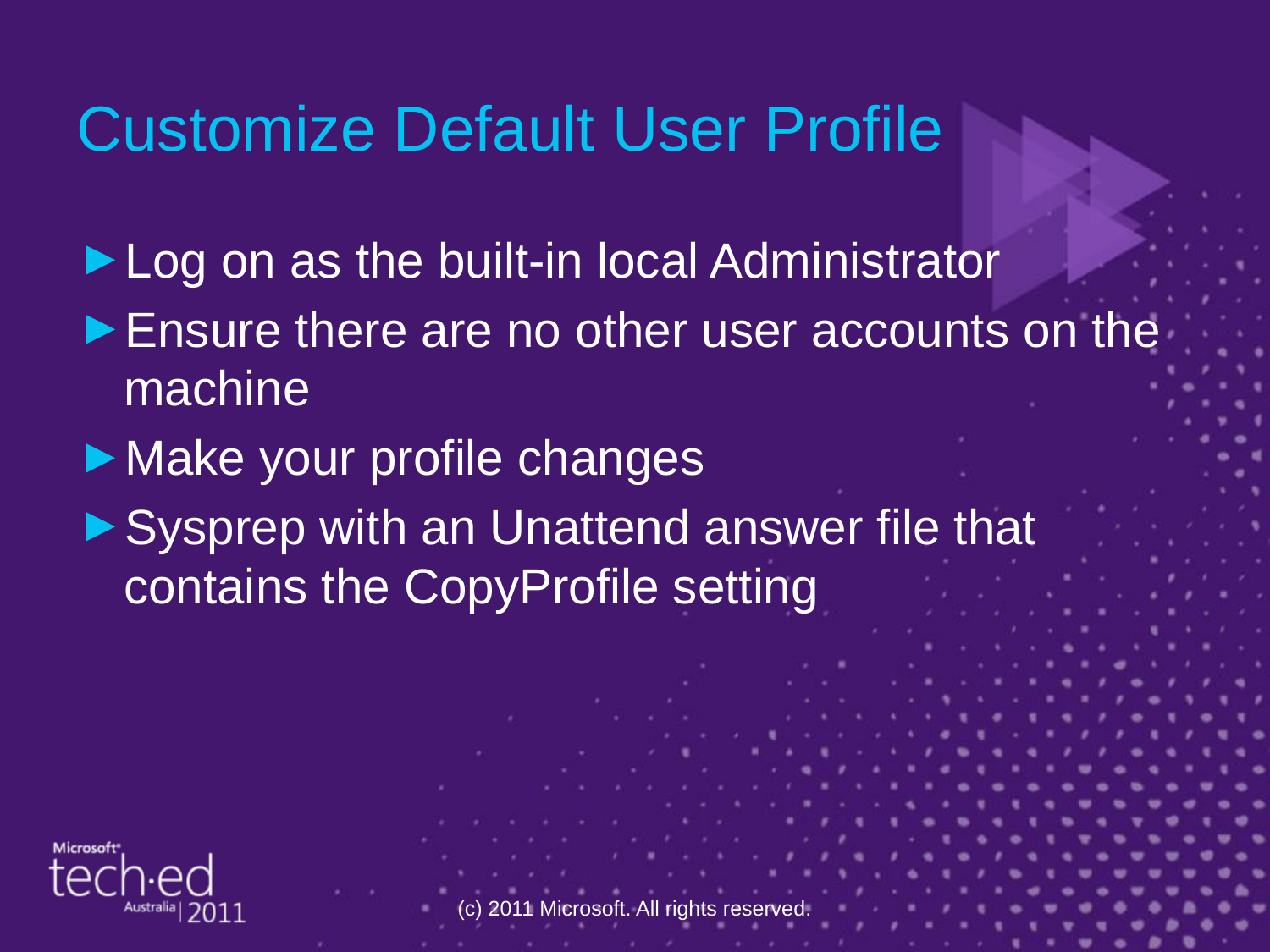

# Customize Default User Profile
Log on as the built-in local Administrator
Ensure there are no other user accounts on the machine
Make your profile changes
Sysprep with an Unattend answer file that contains the CopyProfile setting

(c) 2011 Microsoft. All rights reserved.